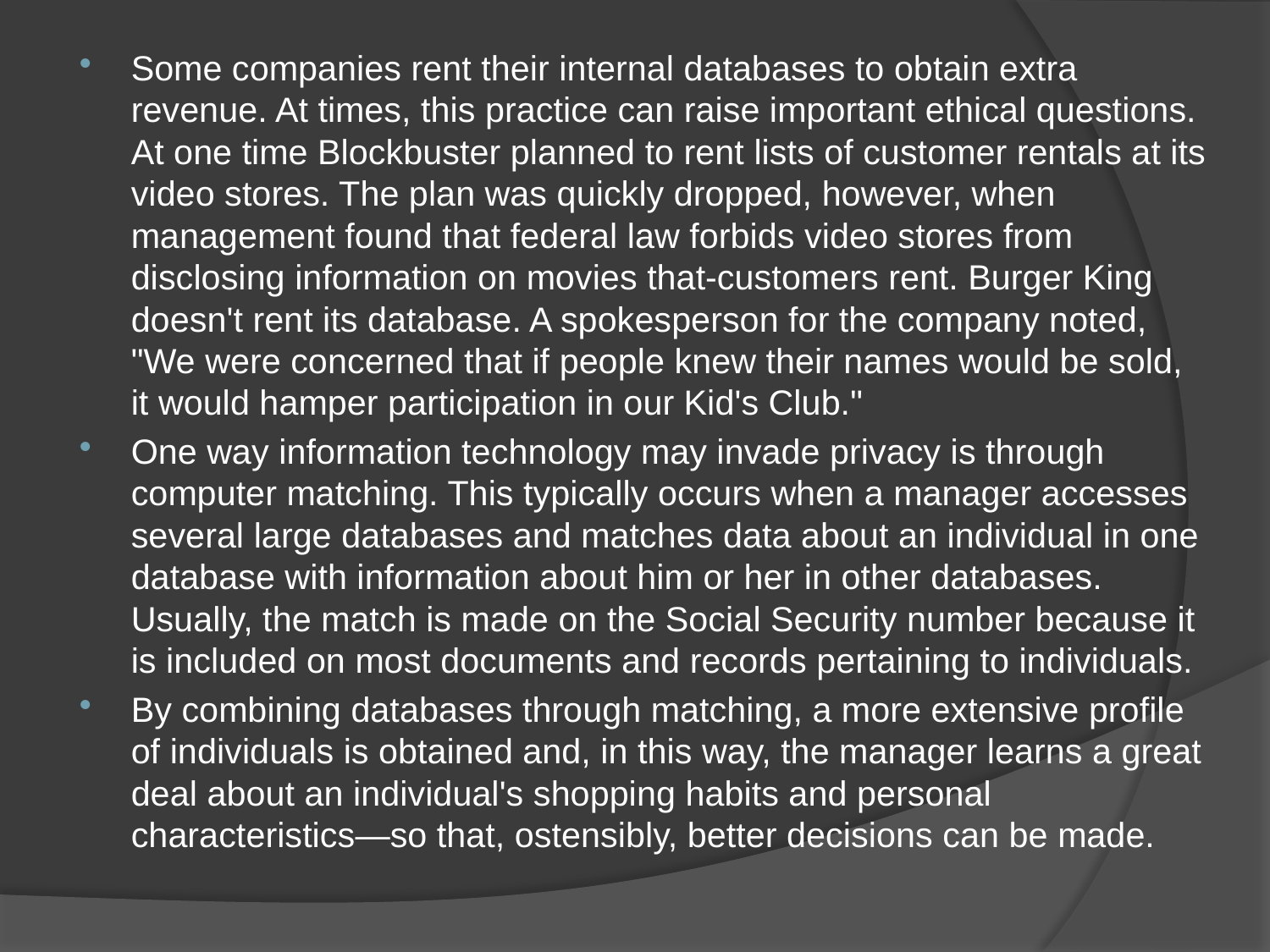

Some companies rent their internal databases to obtain extra revenue. At times, this practice can raise important ethical questions. At one time Blockbuster planned to rent lists of customer rentals at its video stores. The plan was quickly dropped, however, when management found that federal law forbids video stores from disclosing information on movies that-customers rent. Burger King doesn't rent its database. A spokesperson for the company noted, "We were concerned that if people knew their names would be sold, it would hamper participation in our Kid's Club."
One way information technology may invade privacy is through computer matching. This typically occurs when a manager accesses several large databases and matches data about an individual in one database with information about him or her in other databases. Usually, the match is made on the Social Security number because it is included on most documents and records pertaining to individuals.
By combining databases through matching, a more extensive profile of individuals is obtained and, in this way, the manager learns a great deal about an individual's shopping habits and personal characteristics—so that, ostensibly, better decisions can be made.